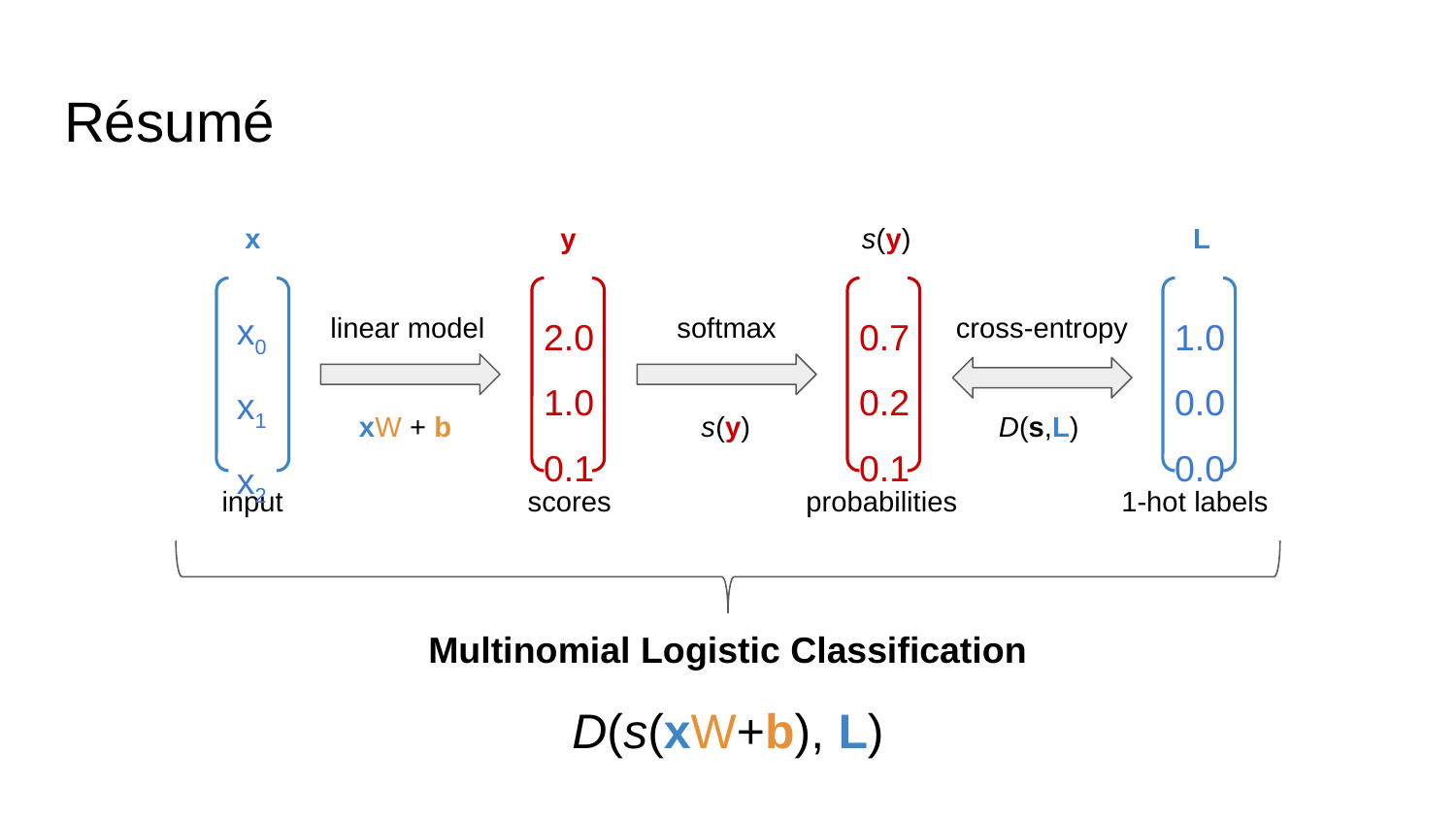

# Résumé
x
y
s(y)
L
x0
x1
x2

2.0
1.0
0.1

0.7
0.2
0.1

1.0
0.0
0.0

linear model
softmax
cross-entropy

xW + b
s(y)
D(s,L)
input
scores
probabilities
1-hot labels
Multinomial Logistic Classification

D(s(xW+b), L)